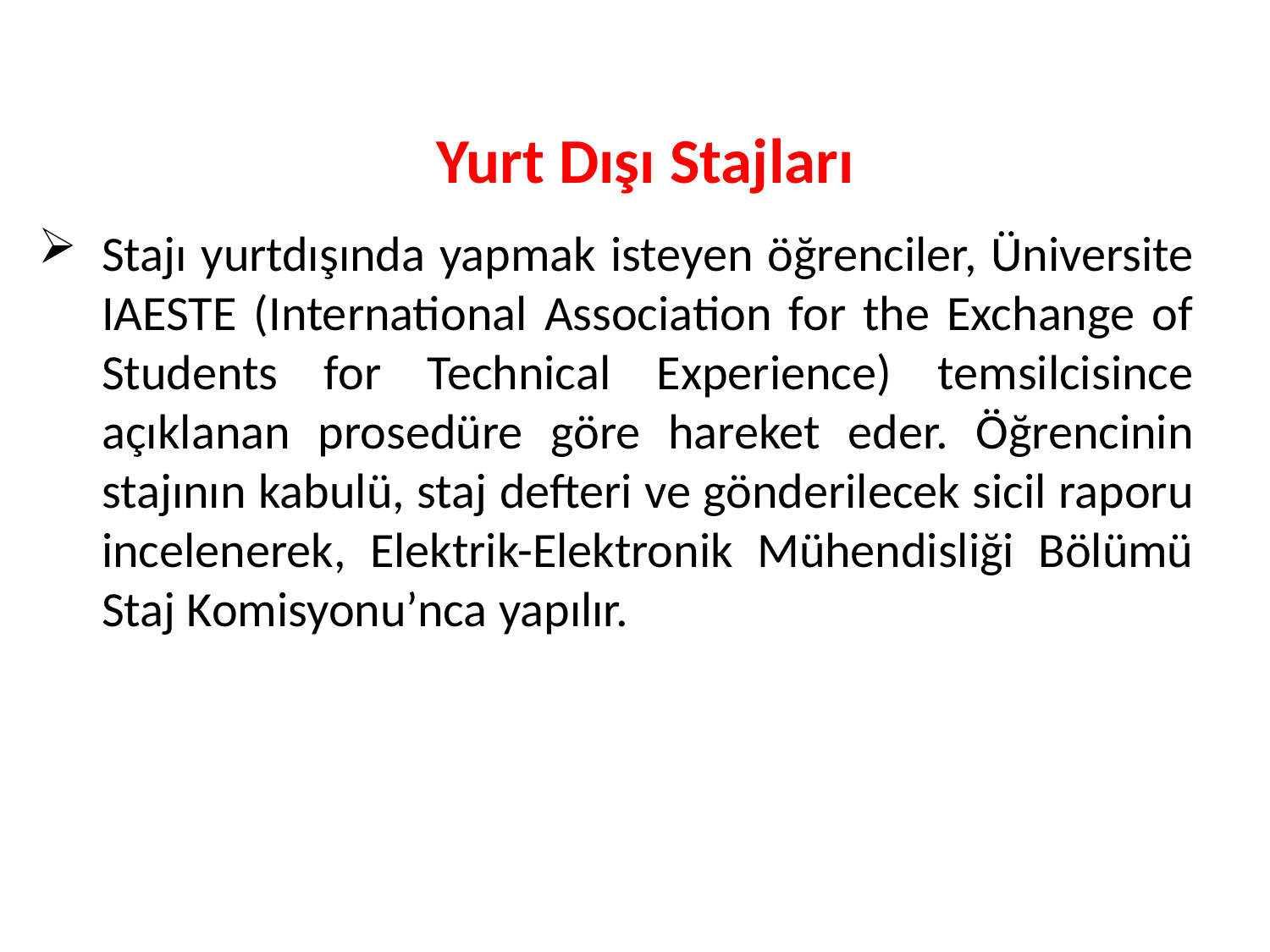

Yurt Dışı Stajları
Stajı yurtdışında yapmak isteyen öğrenciler, Üniversite IAESTE (International Association for the Exchange of Students for Technical Experience) temsilcisince açıklanan prosedüre göre hareket eder. Öğrencinin stajının kabulü, staj defteri ve gönderilecek sicil raporu incelenerek, Elektrik-Elektronik Mühendisliği Bölümü Staj Komisyonu’nca yapılır.